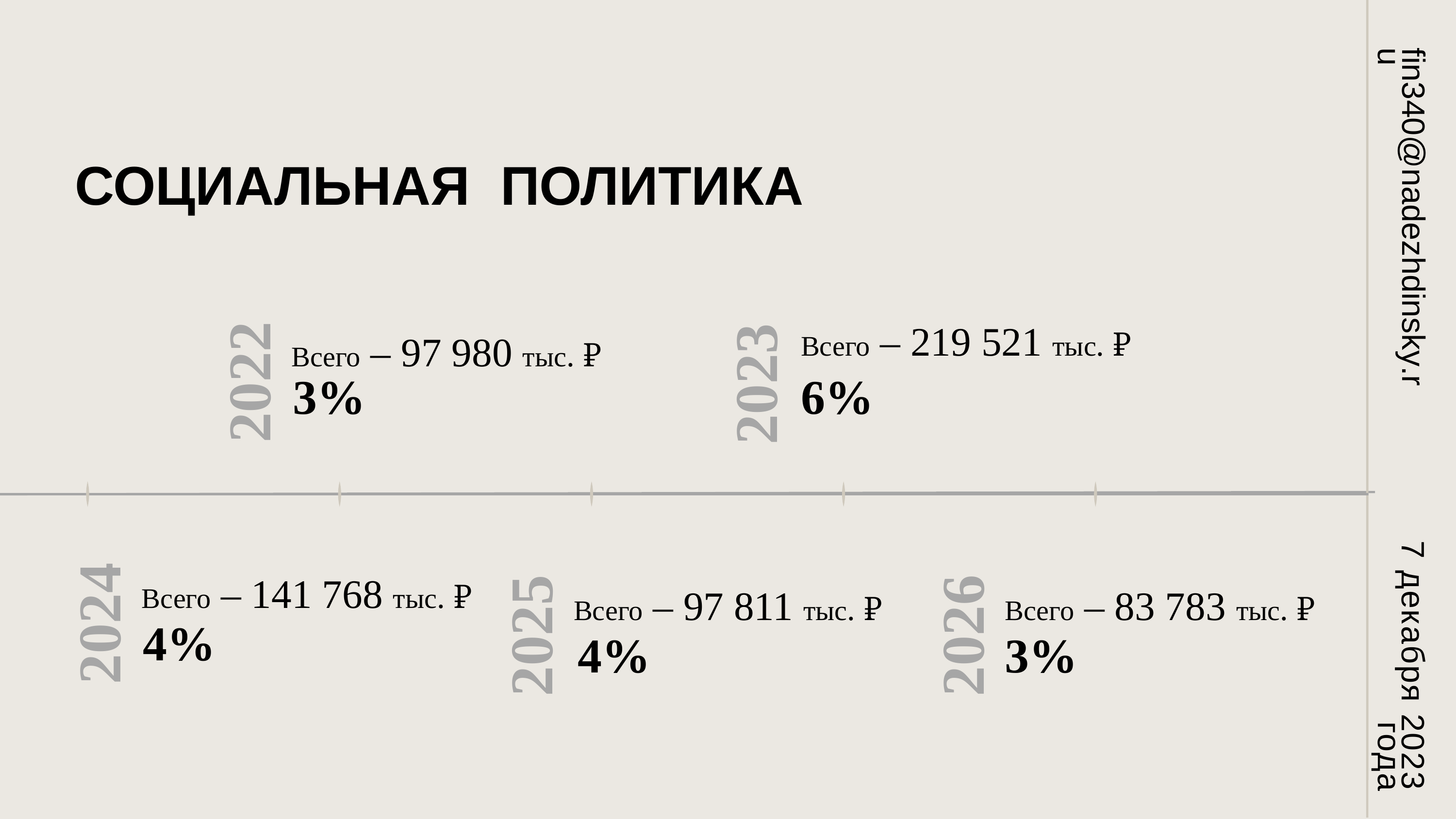

fin340@nadezhdinsky.ru

СОЦИАЛЬНАЯ  ПОЛИТИКА
Всего – 219 521 тыс. ₽
2023
Всего – 97 980 тыс. ₽
2022
3%
6%

7 декабря 2023 года
Всего – 141 768 тыс. ₽
2024
Всего – 97 811 тыс. ₽
Всего – 83 783 тыс. ₽
2025
2026
4%
 4%
3%